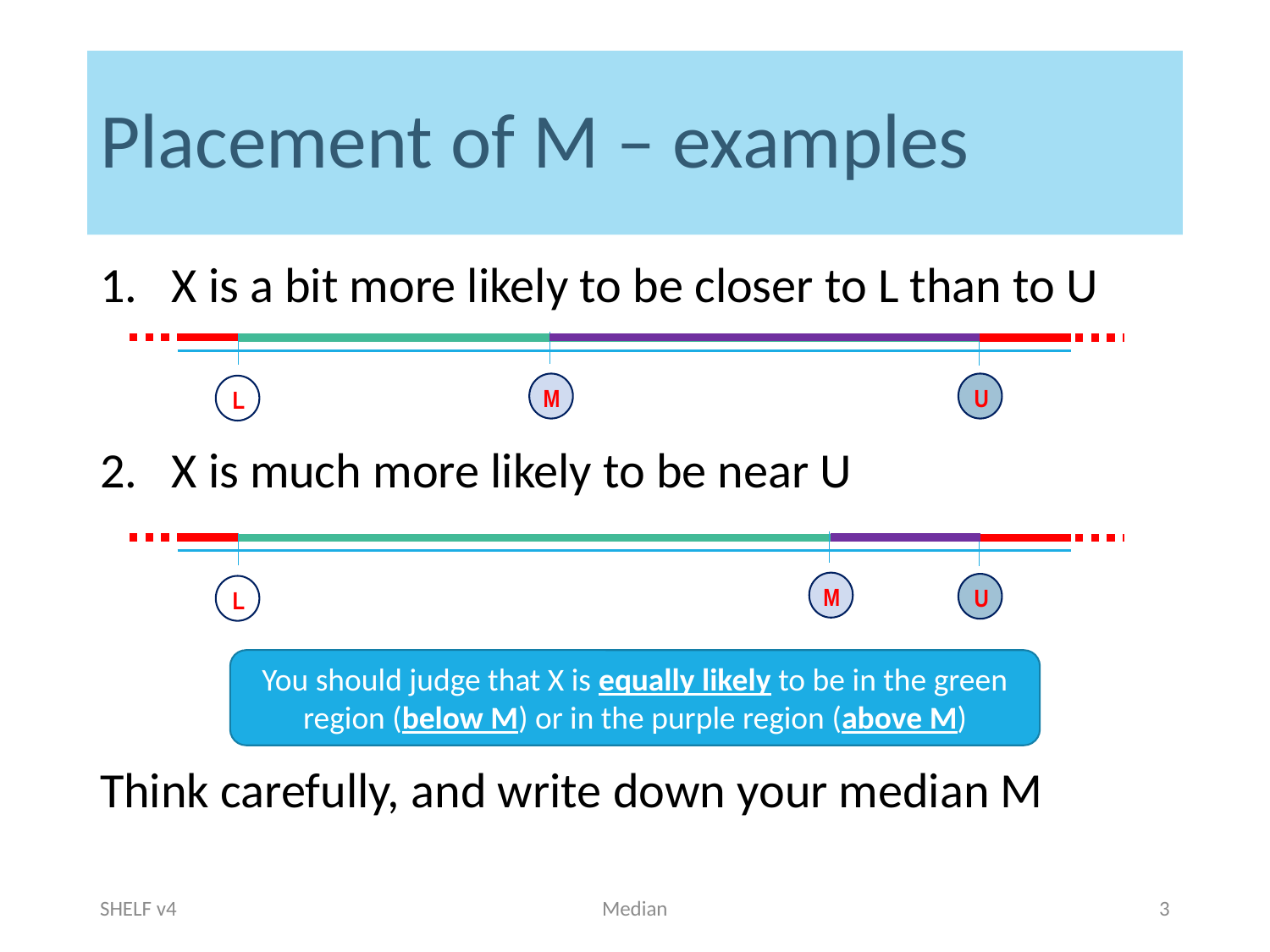

# Placement of M – examples
X is a bit more likely to be closer to L than to U

X is much more likely to be near U

Think carefully, and write down your median M

M

U

L

M

U

L
You should judge that X is equally likely to be in the green region (below M) or in the purple region (above M)
SHELF v4
Median
3